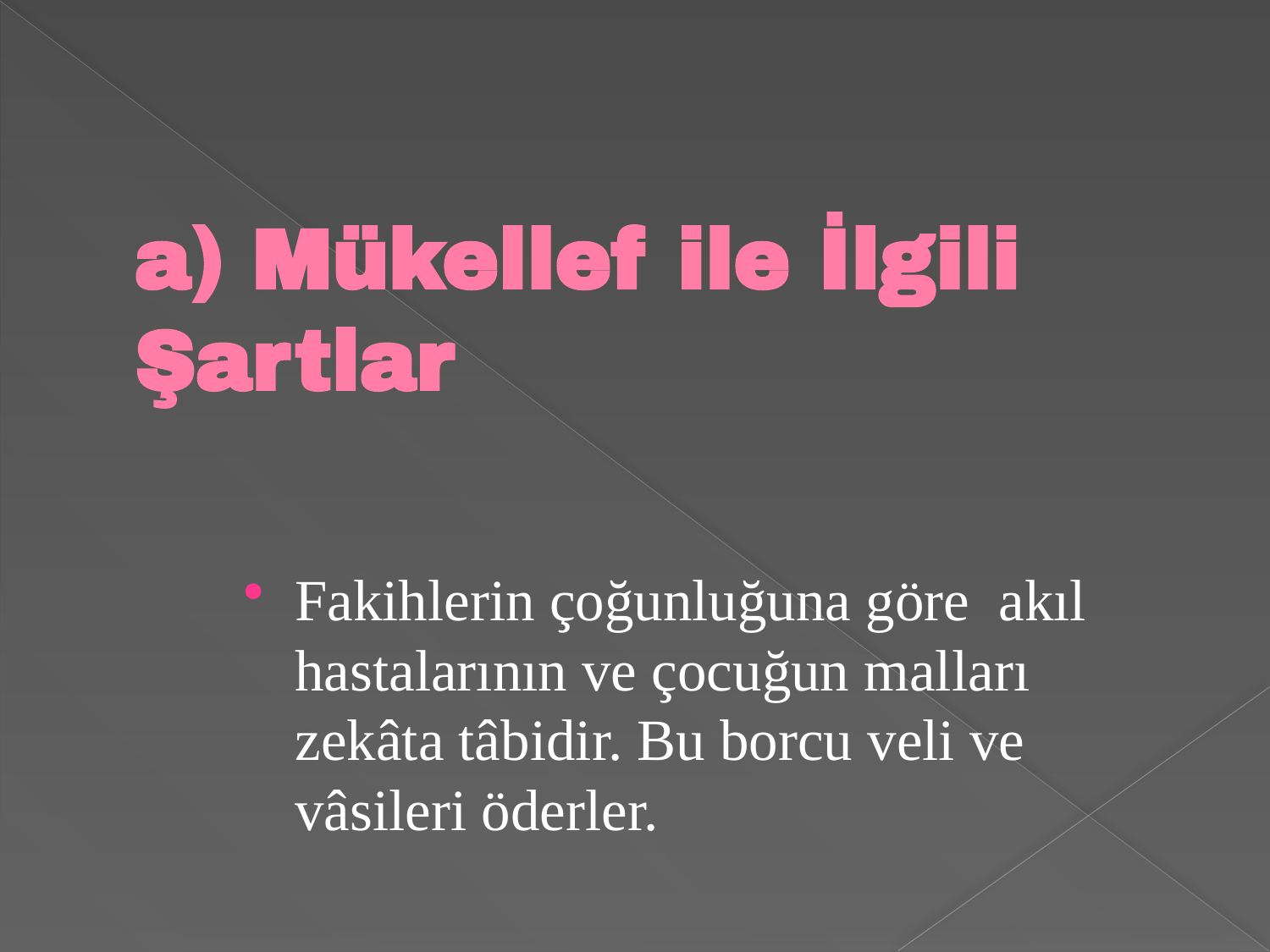

# a) Mükellef ile İlgili Şartlar
Fakihlerin çoğunluğuna göre  akıl hastalarının ve çocuğun malları zekâta tâbidir. Bu borcu veli ve vâsileri öderler.